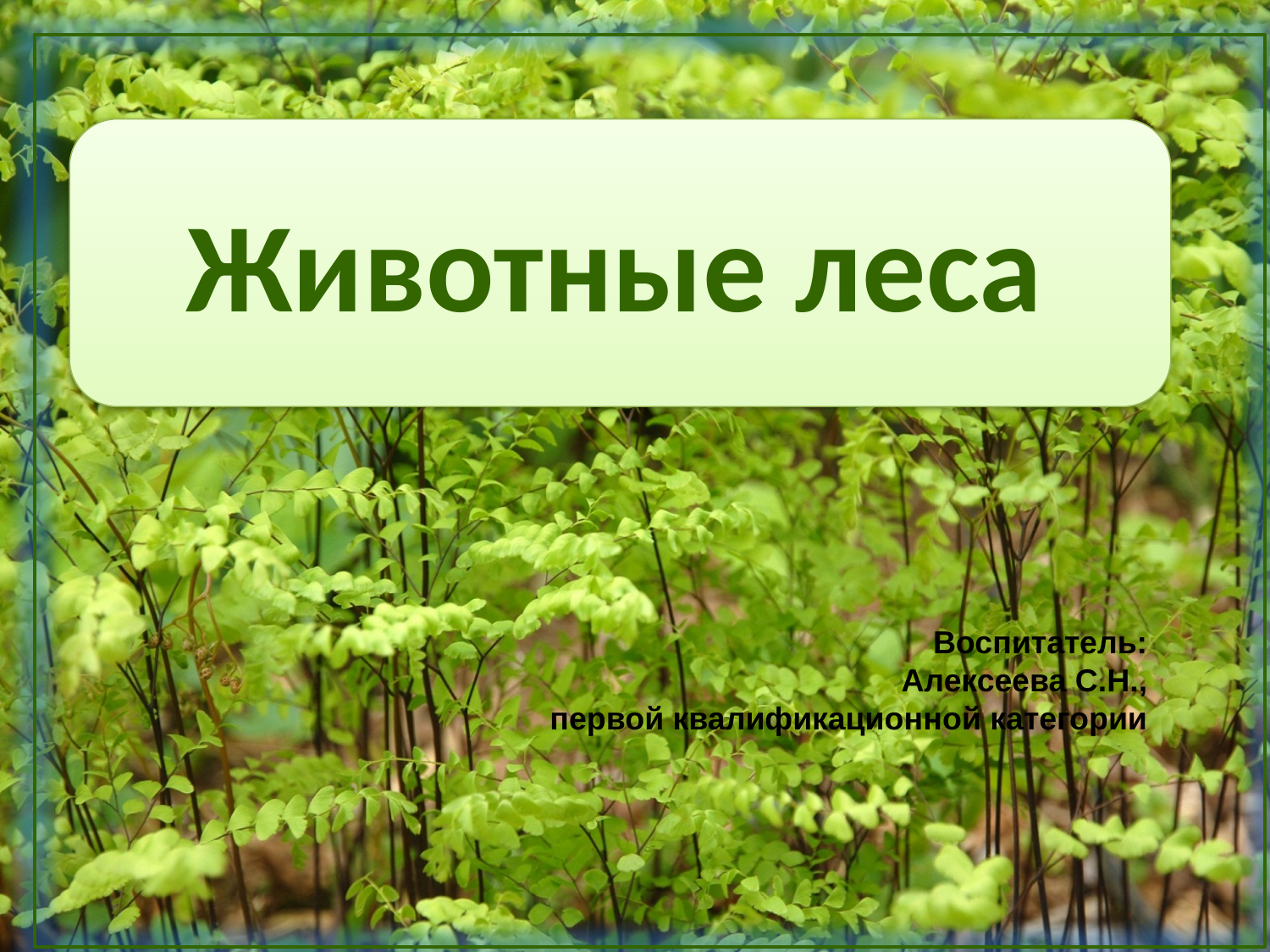

# Животные леса
Воспитатель:
Алексеева С.Н.,
первой квалификационной категории